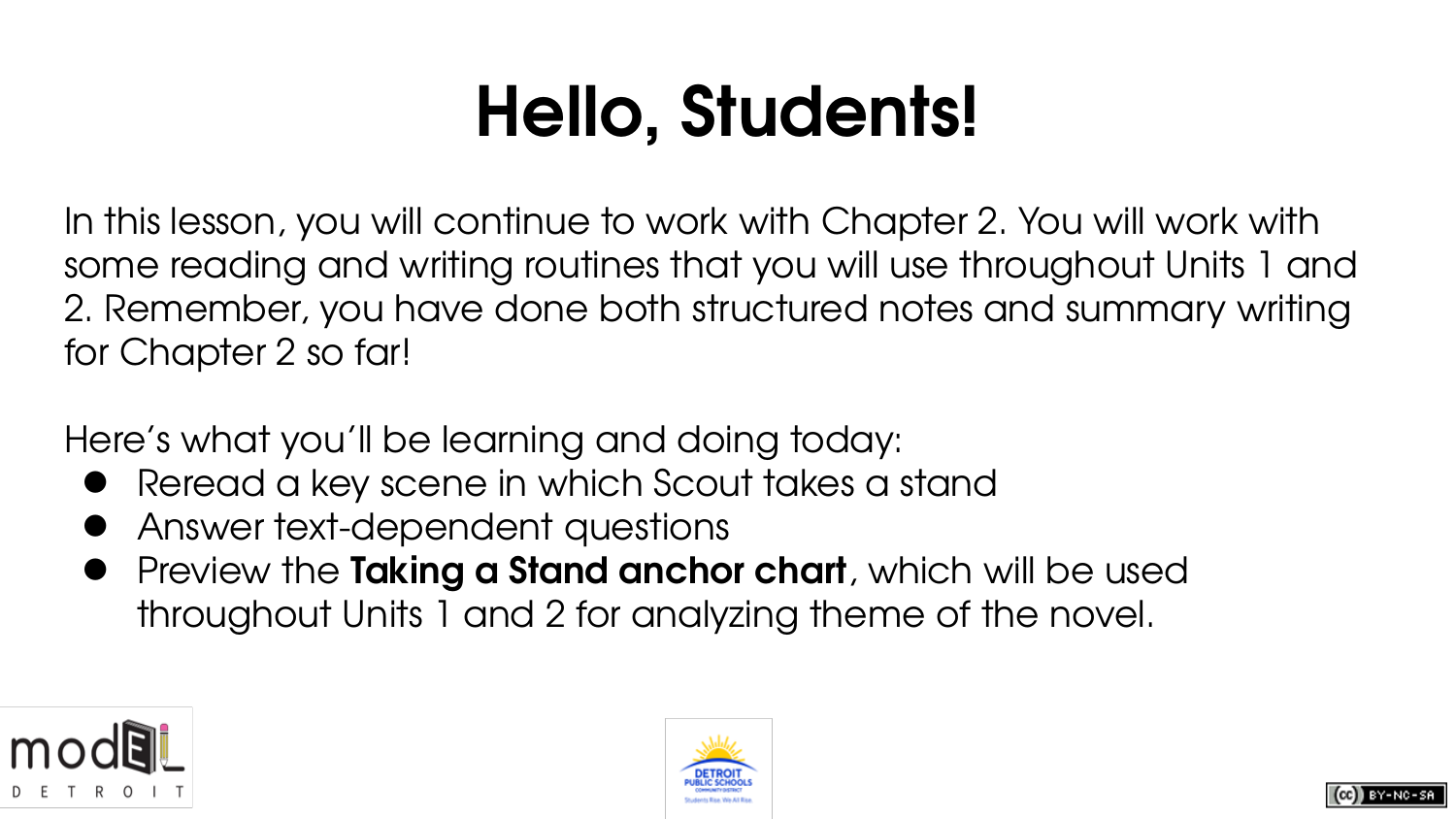

# Hello, Students!
In this lesson, you will continue to work with Chapter 2. You will work with some reading and writing routines that you will use throughout Units 1 and 2. Remember, you have done both structured notes and summary writing for Chapter 2 so far!

Here’s what you’ll be learning and doing today:
Reread a key scene in which Scout takes a stand
Answer text-dependent questions
Preview the Taking a Stand anchor chart, which will be used throughout Units 1 and 2 for analyzing theme of the novel.